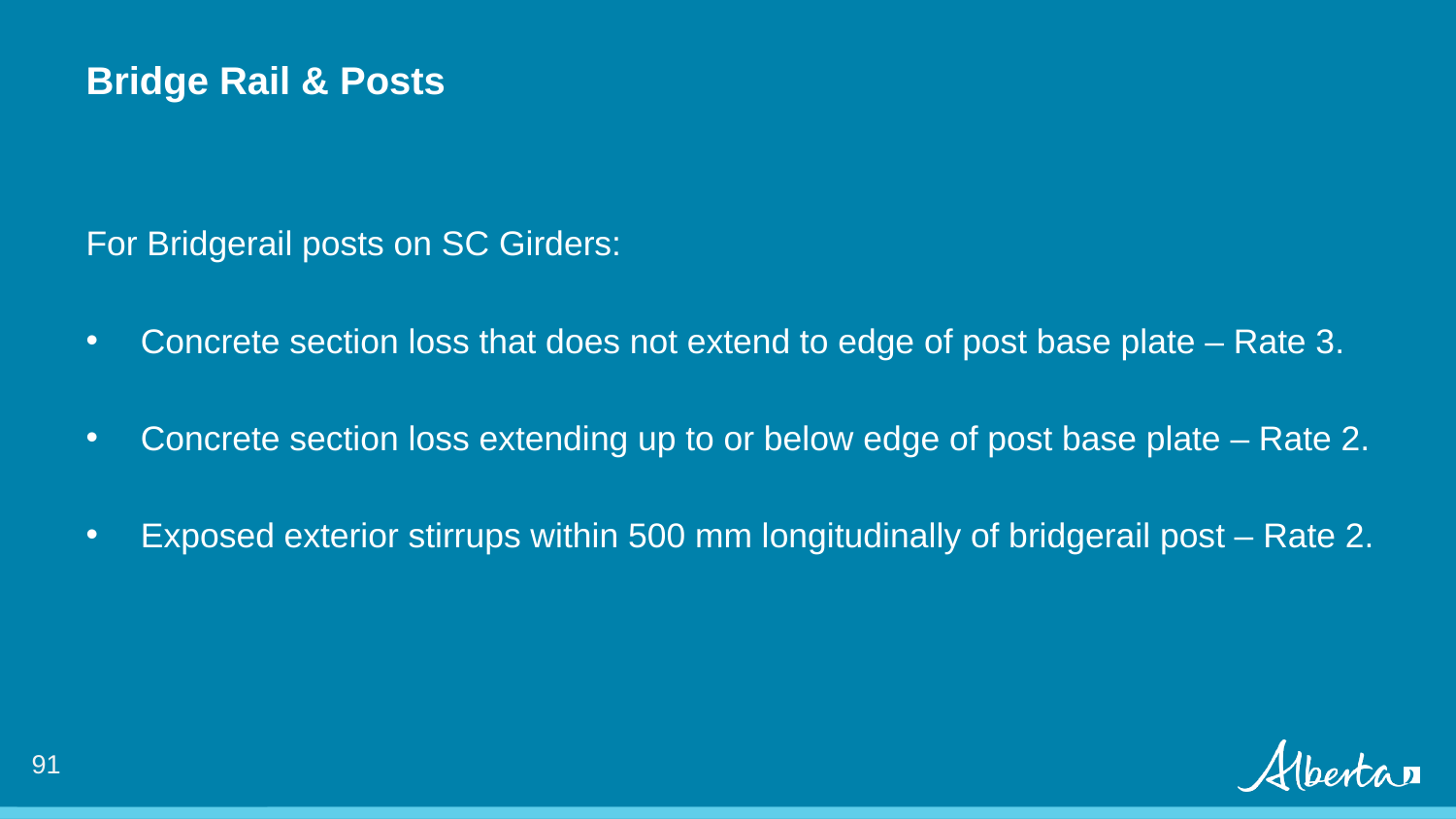

# Bridge Rail & Posts
For Bridgerail posts on SC Girders:

Concrete section loss that does not extend to edge of post base plate – Rate 3.

Concrete section loss extending up to or below edge of post base plate – Rate 2.

Exposed exterior stirrups within 500 mm longitudinally of bridgerail post – Rate 2.

91